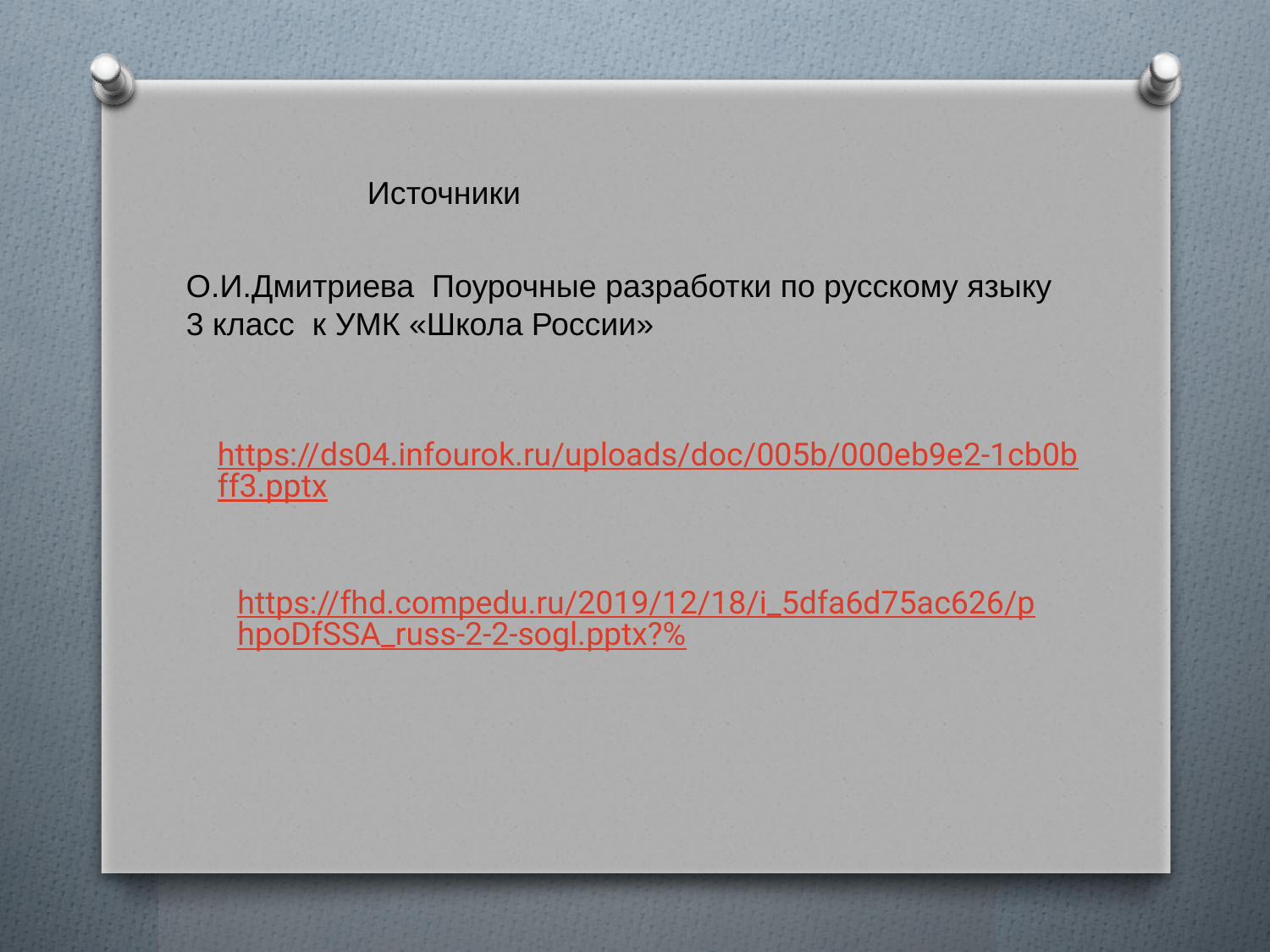

Источники
 О.И.Дмитриева  Поурочные разработки по русскому языку
 3 класс  к УМК «Школа России»
https://ds04.infourok.ru/uploads/doc/005b/000eb9e2-1cb0bff3.pptx
https://fhd.compedu.ru/2019/12/18/i_5dfa6d75ac626/phpoDfSSA_russ-2-2-sogl.pptx?%